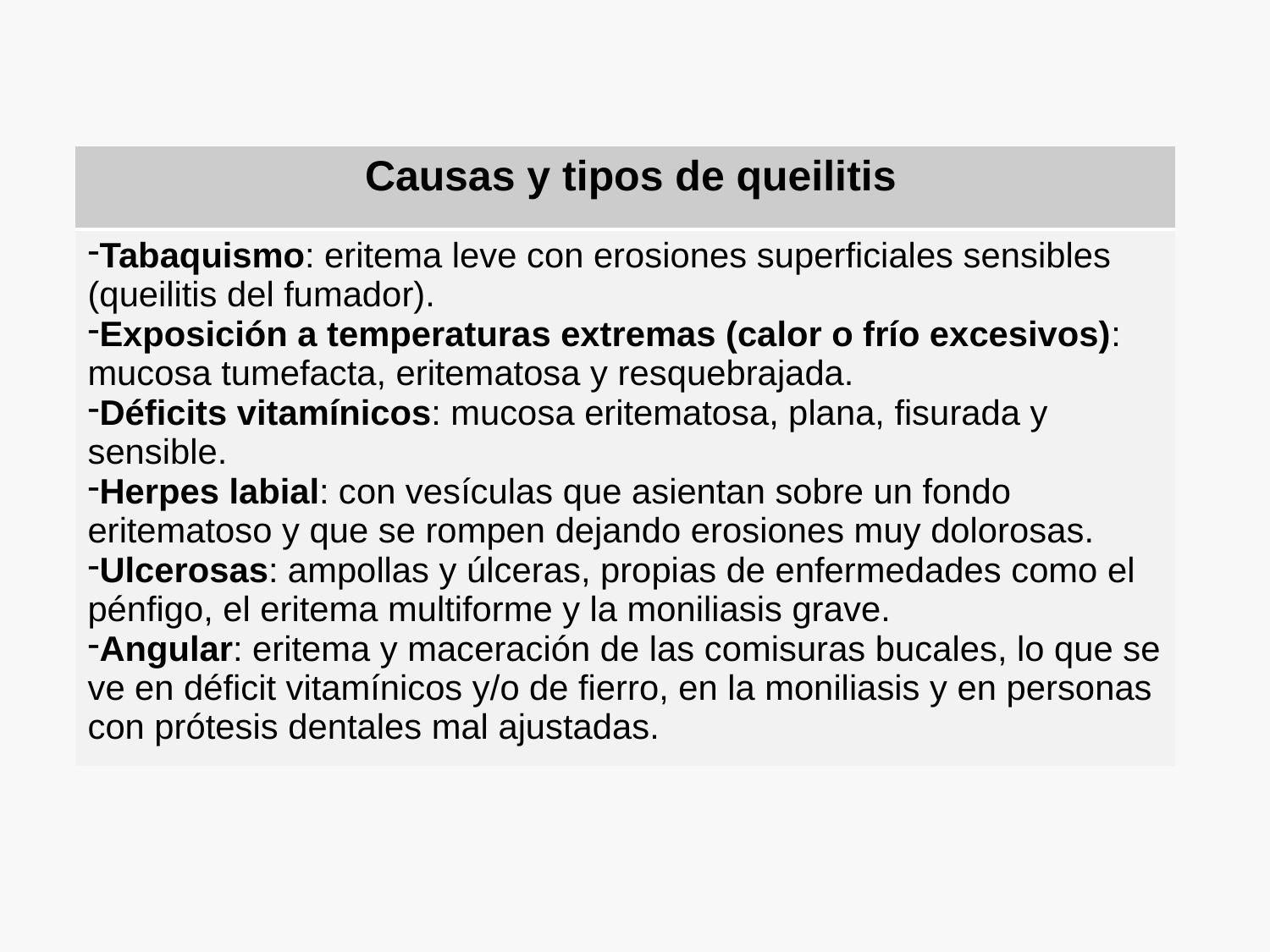

| Causas y tipos de queilitis |
| --- |
| Tabaquismo: eritema leve con erosiones superficiales sensibles (queilitis del fumador). Exposición a temperaturas extremas (calor o frío excesivos): mucosa tumefacta, eritematosa y resquebrajada. Déficits vitamínicos: mucosa eritematosa, plana, fisurada y sensible. Herpes labial: con vesículas que asientan sobre un fondo eritematoso y que se rompen dejando erosiones muy dolorosas. Ulcerosas: ampollas y úlceras, propias de enfermedades como el pénfigo, el eritema multiforme y la moniliasis grave. Angular: eritema y maceración de las comisuras bucales, lo que se ve en déficit vitamínicos y/o de fierro, en la moniliasis y en personas con prótesis dentales mal ajustadas. |